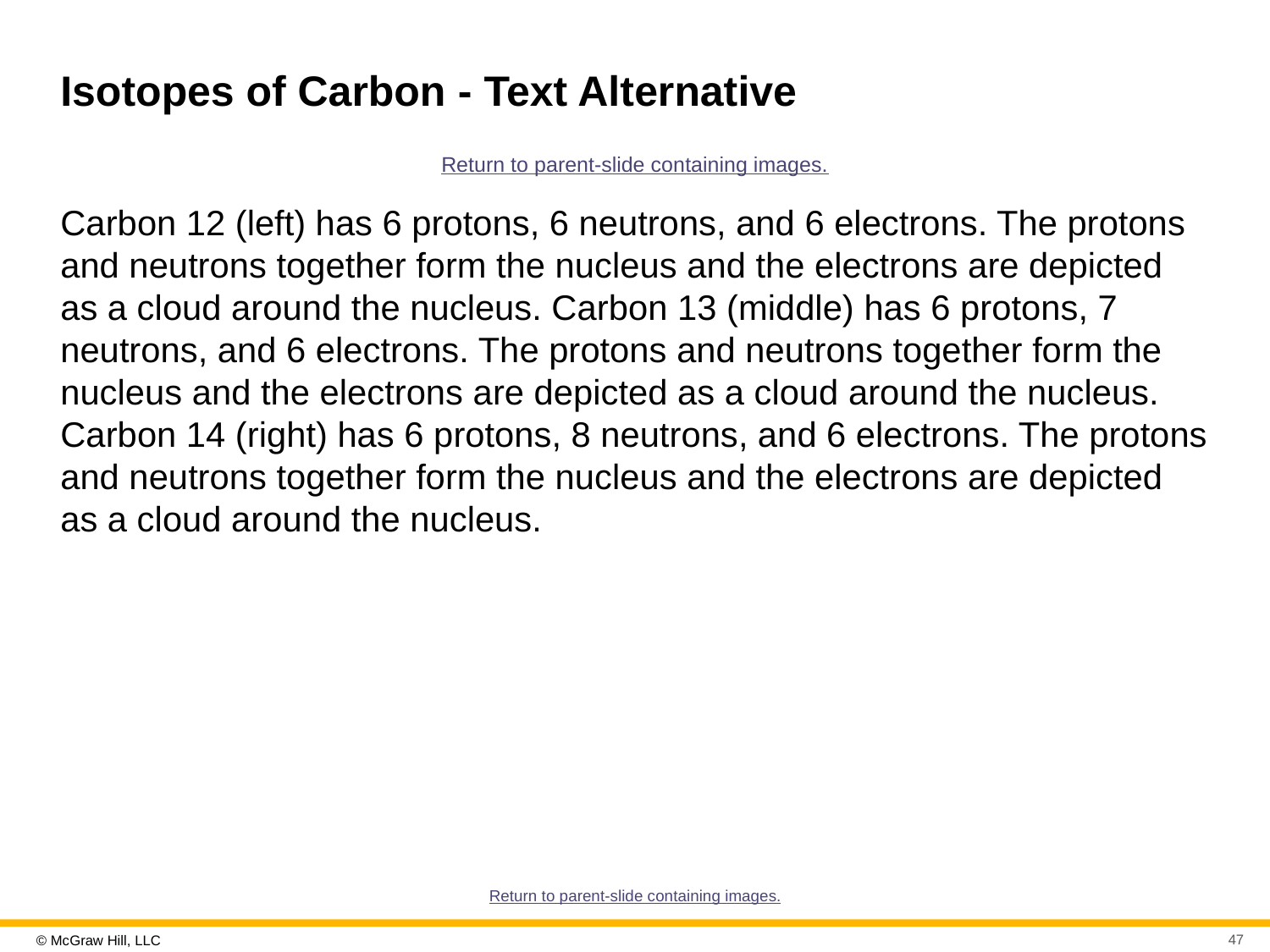

# Isotopes of Carbon - Text Alternative
Return to parent-slide containing images.
Carbon 12 (left) has 6 protons, 6 neutrons, and 6 electrons. The protons and neutrons together form the nucleus and the electrons are depicted as a cloud around the nucleus. Carbon 13 (middle) has 6 protons, 7 neutrons, and 6 electrons. The protons and neutrons together form the nucleus and the electrons are depicted as a cloud around the nucleus. Carbon 14 (right) has 6 protons, 8 neutrons, and 6 electrons. The protons and neutrons together form the nucleus and the electrons are depicted as a cloud around the nucleus.
Return to parent-slide containing images.
47